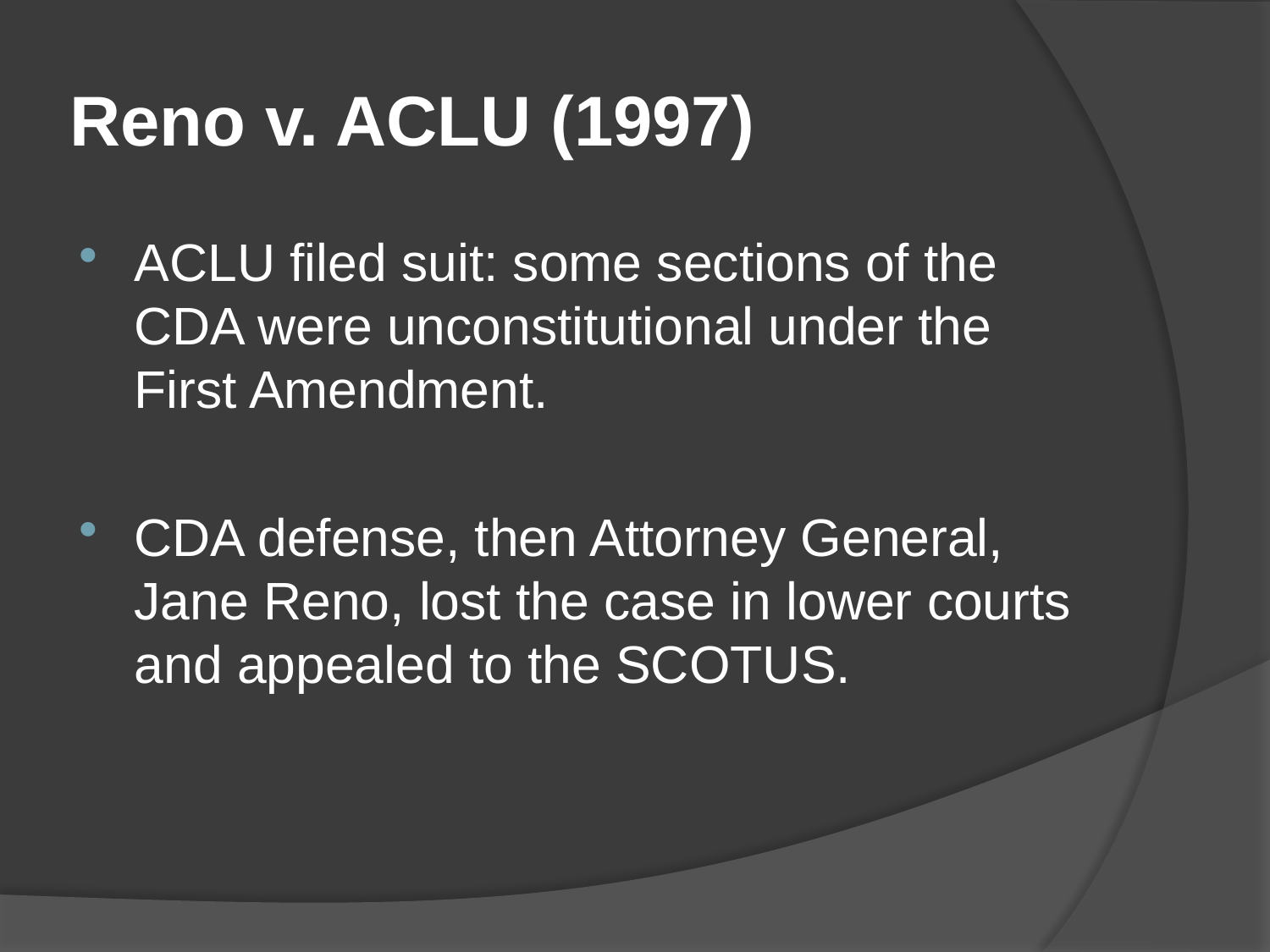

# Reno v. ACLU (1997)
ACLU filed suit: some sections of the CDA were unconstitutional under the First Amendment.

CDA defense, then Attorney General, Jane Reno, lost the case in lower courts and appealed to the SCOTUS.